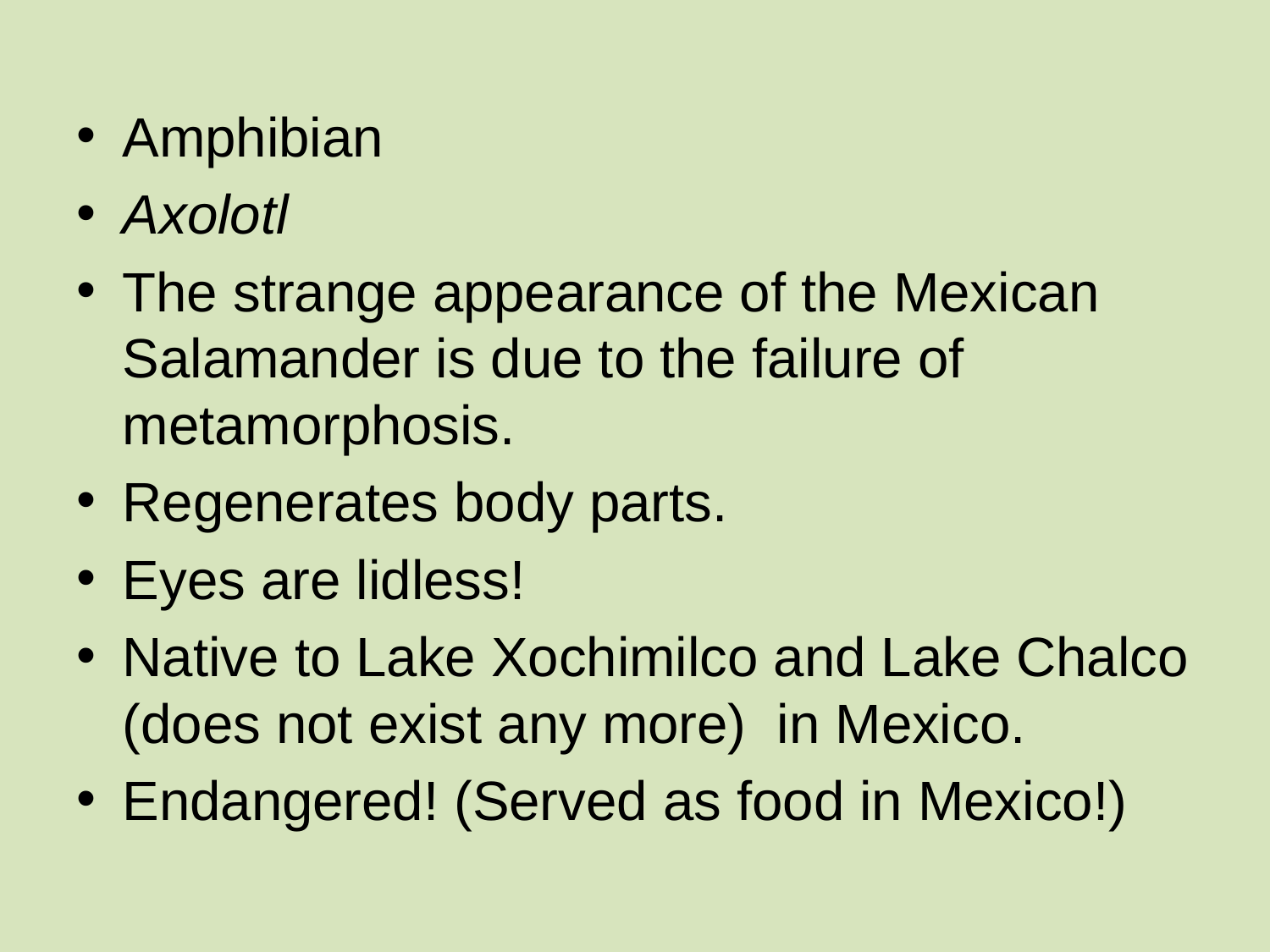

Amphibian
Axolotl
The strange appearance of the Mexican Salamander is due to the failure of metamorphosis.
Regenerates body parts.
Eyes are lidless!
Native to Lake Xochimilco and Lake Chalco (does not exist any more)  in Mexico.
Endangered! (Served as food in Mexico!)